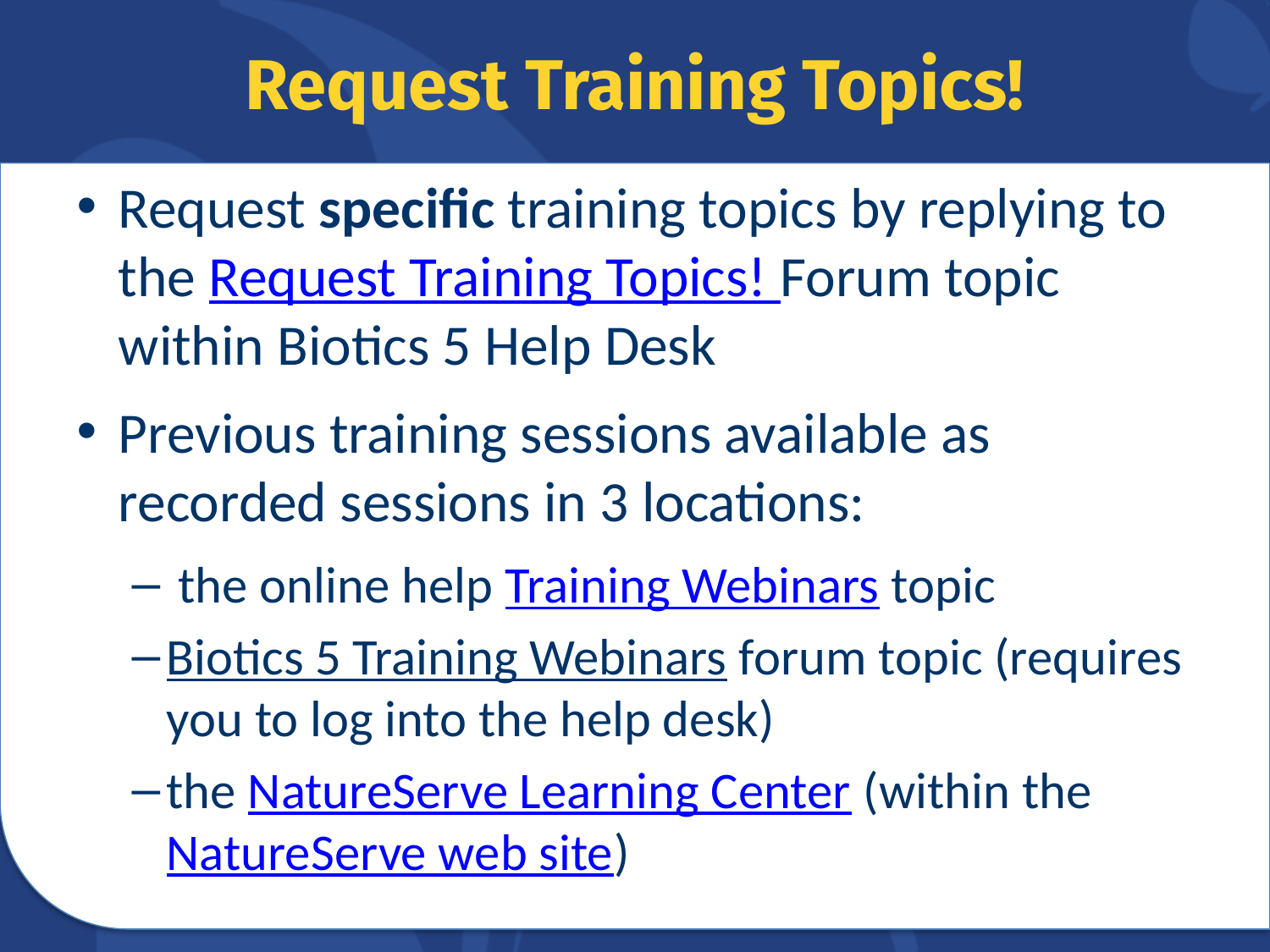

# Request Training Topics!
Request specific training topics by replying to the Request Training Topics! Forum topic within Biotics 5 Help Desk
Previous training sessions available as recorded sessions in 3 locations:
 the online help Training Webinars topic
Biotics 5 Training Webinars forum topic (requires you to log into the help desk)
the NatureServe Learning Center (within the NatureServe web site)